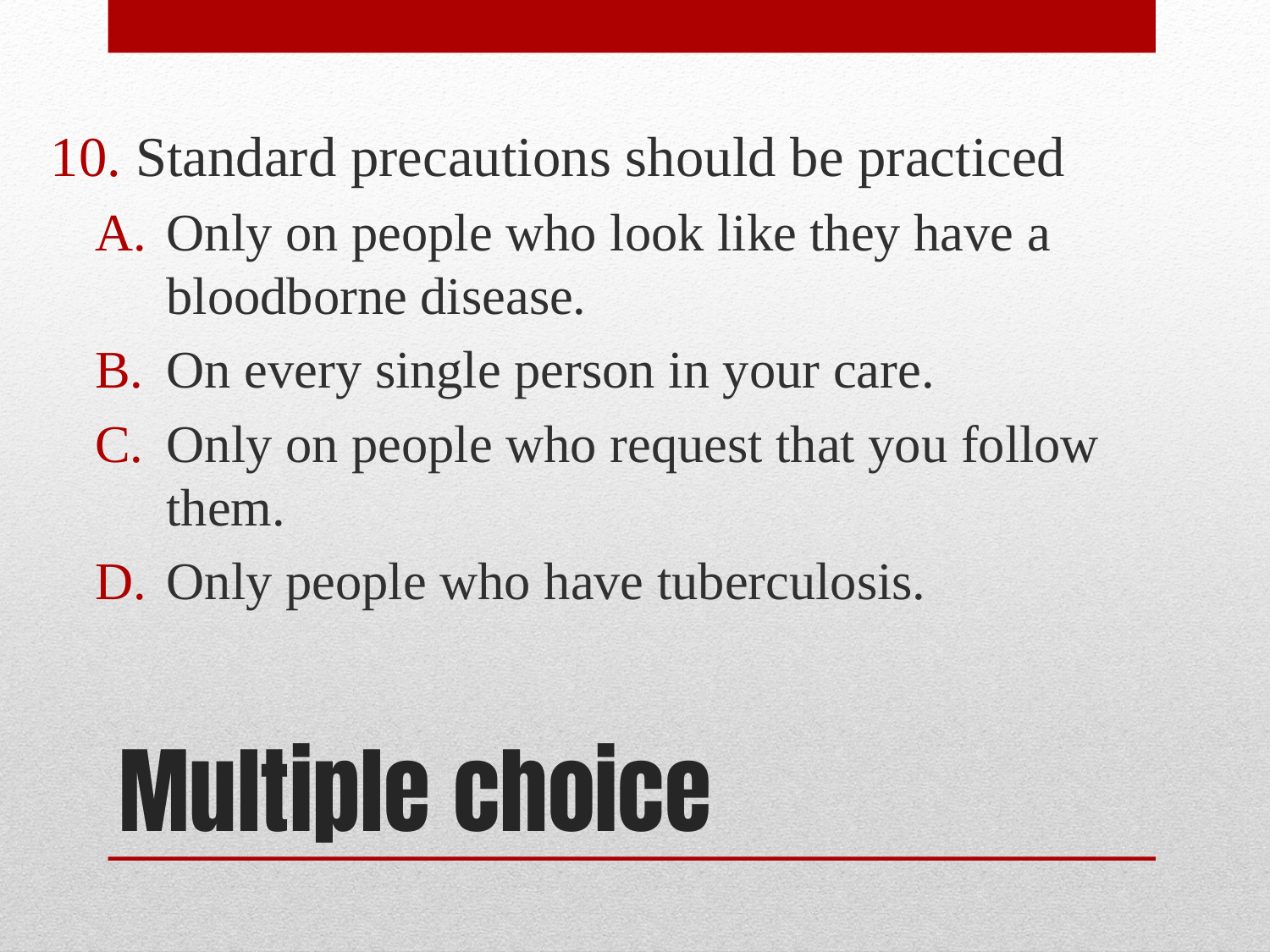

Standard precautions should be practiced
Only on people who look like they have a bloodborne disease.
On every single person in your care.
Only on people who request that you follow them.
Only people who have tuberculosis.
# Multiple choice